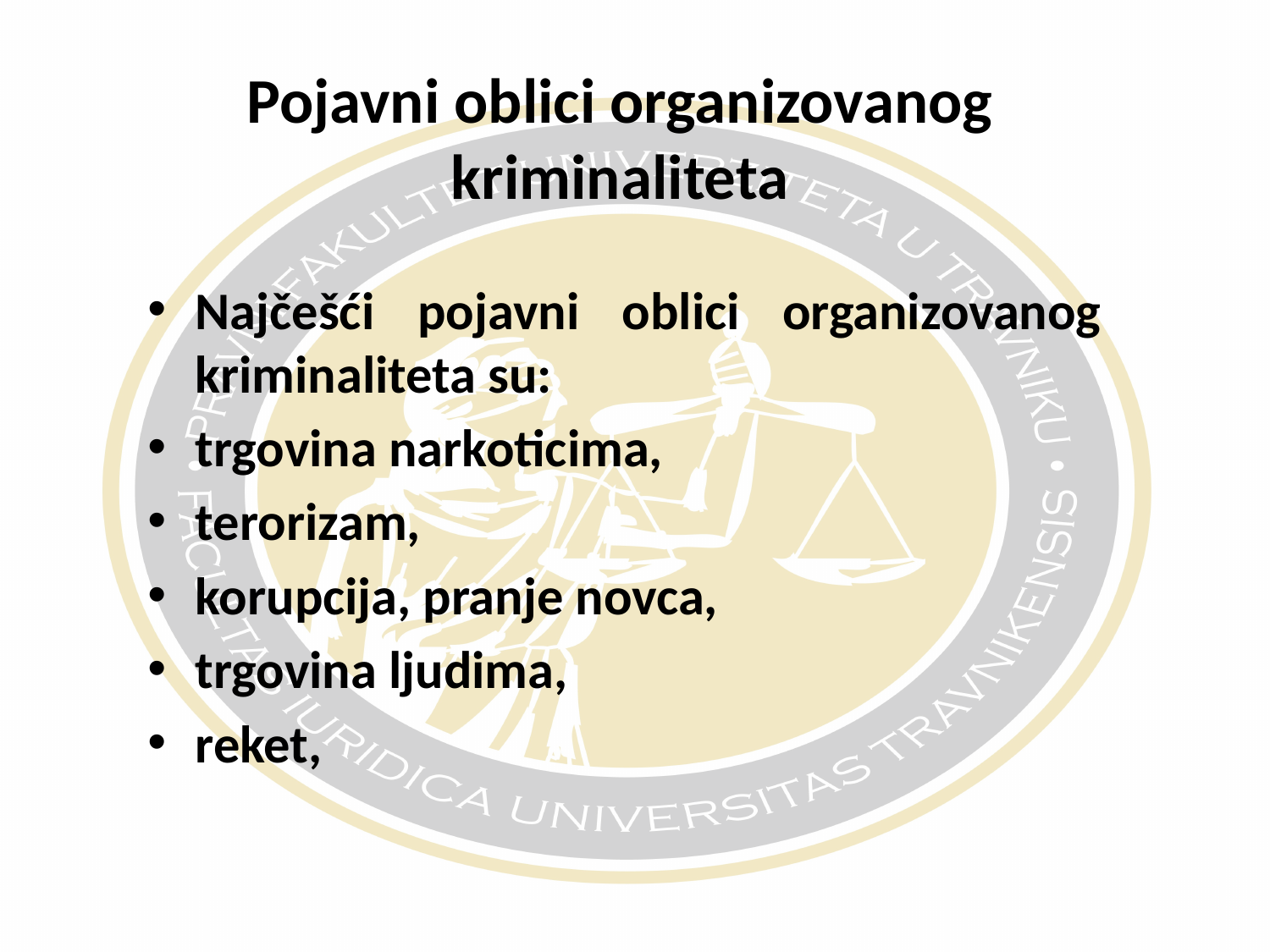

# Pojavni oblici organizovanog kriminaliteta

Najčešći pojavni oblici organizovanog kriminaliteta su:
trgovina narkoticima,
terorizam,
korupcija, pranje novca,
trgovina ljudima,
reket,